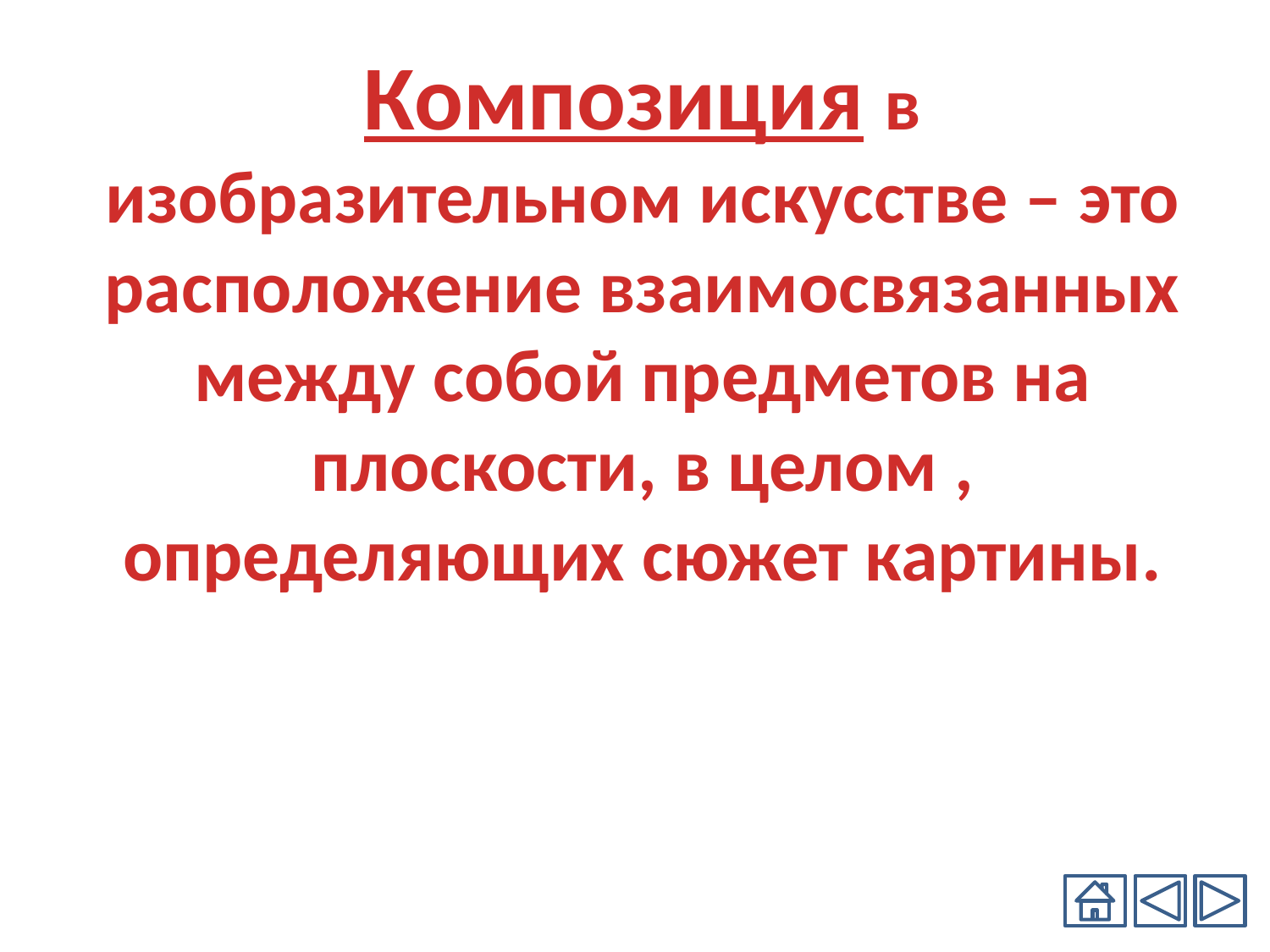

# Композиция в изобразительном искусстве – это расположение взаимосвязанных между собой предметов на плоскости, в целом , определяющих сюжет картины.